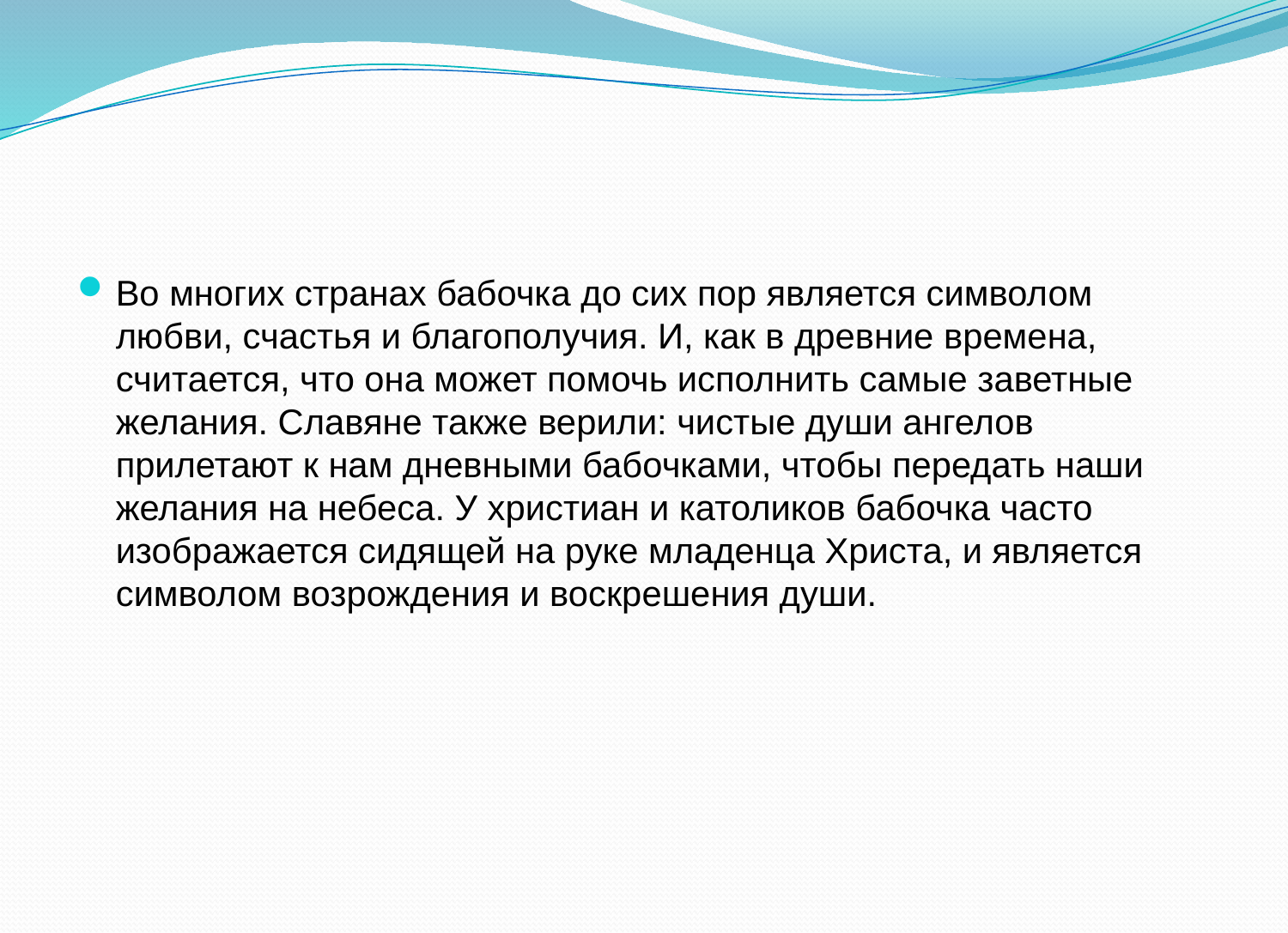

Во многих странах бабочка до сих пор является символом любви, счастья и благополучия. И, как в древние времена, считается, что она может помочь исполнить самые заветные желания. Славяне также верили: чистые души ангелов прилетают к нам дневными бабочками, чтобы передать наши желания на небеса. У христиан и католиков бабочка часто изображается сидящей на руке младенца Христа, и является символом возрождения и воскрешения души.